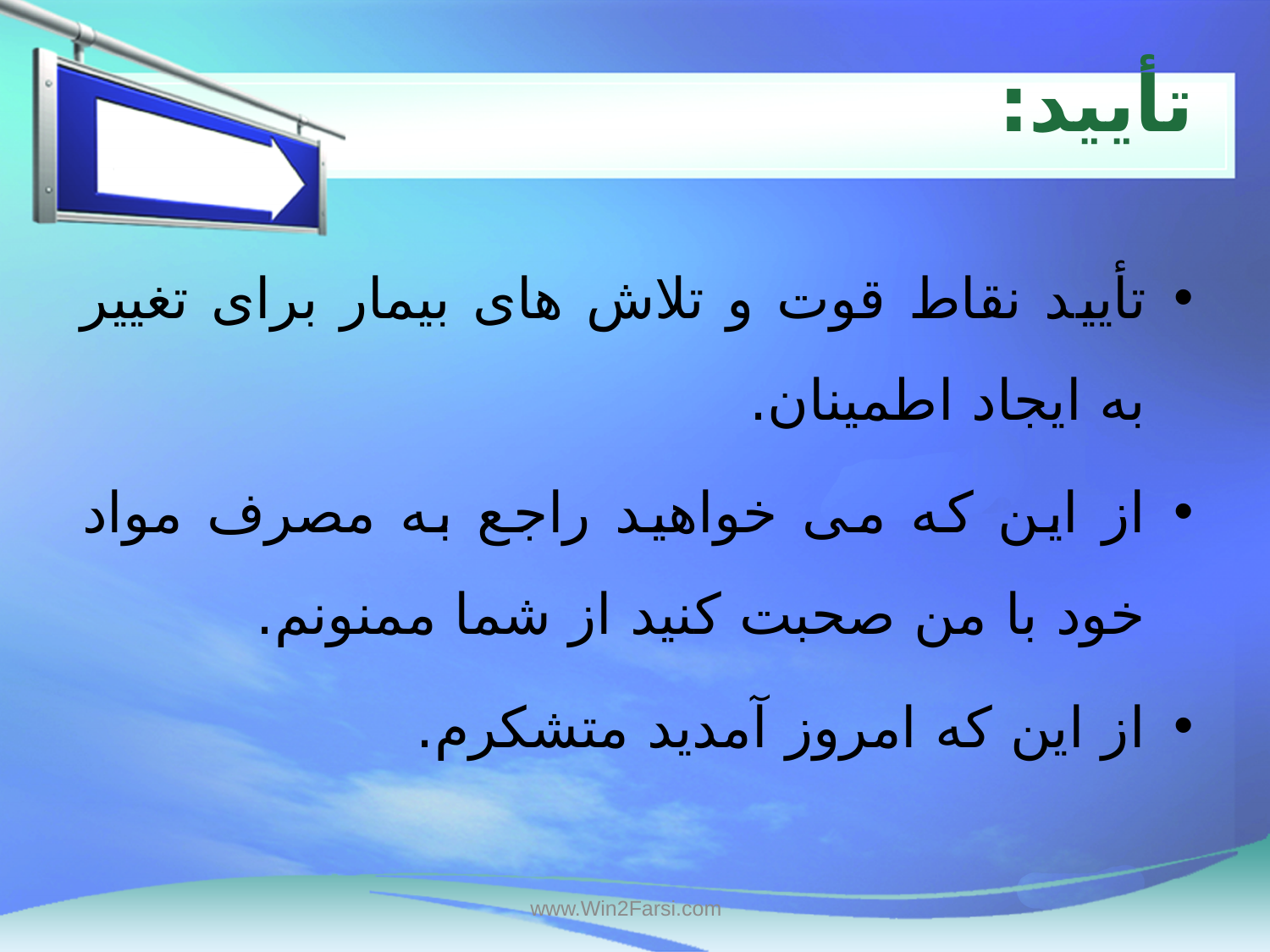

# تأیید:
تأیید نقاط قوت و تلاش های بیمار برای تغییر به ایجاد اطمینان.
از این که می خواهید راجع به مصرف مواد خود با من صحبت کنید از شما ممنونم.
از این که امروز آمدید متشکرم.

www.Win2Farsi.com